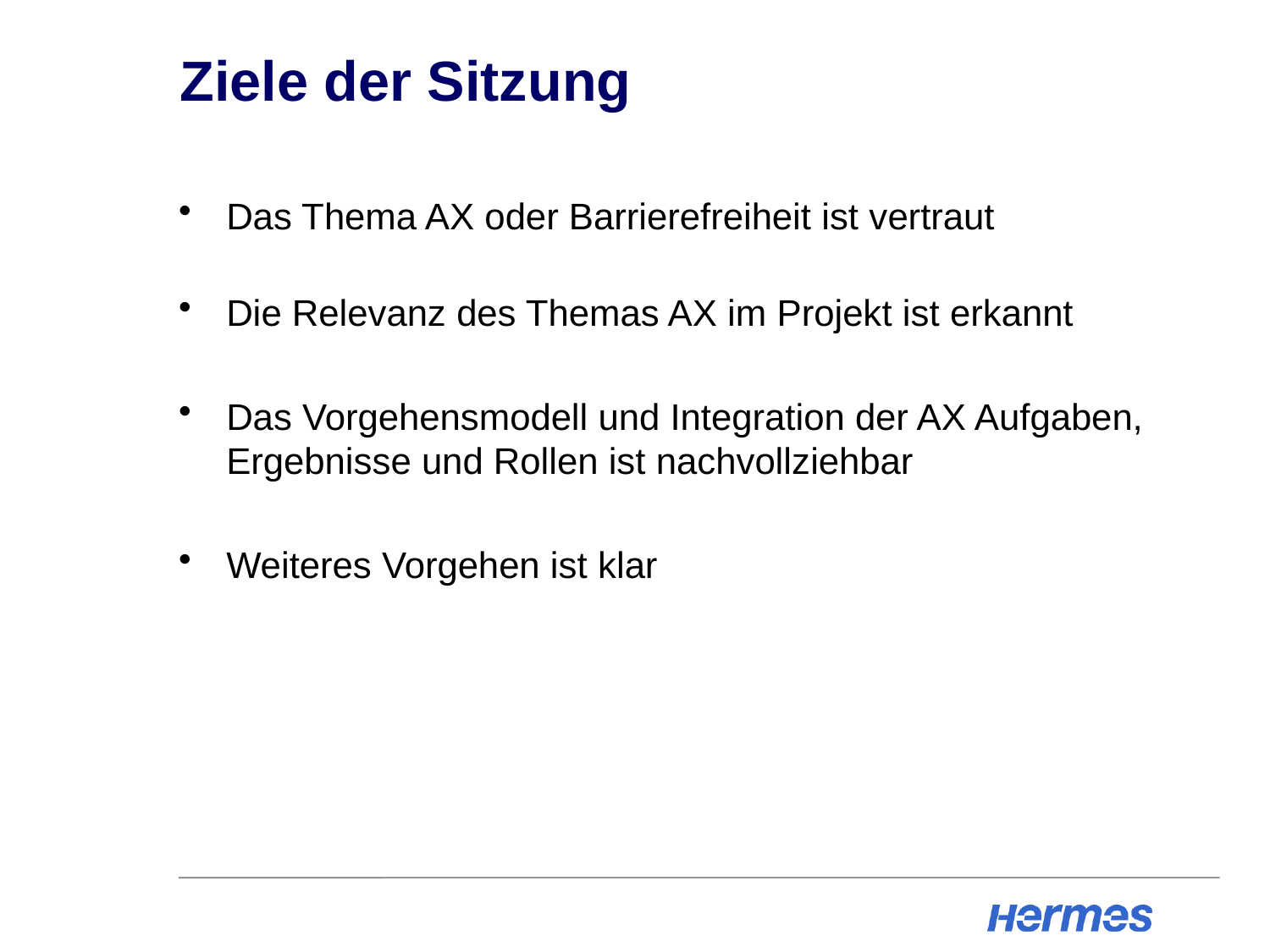

# Ziele der Sitzung
Das Thema AX oder Barrierefreiheit ist vertraut
Die Relevanz des Themas AX im Projekt ist erkannt

Das Vorgehensmodell und Integration der AX Aufgaben, Ergebnisse und Rollen ist nachvollziehbar

Weiteres Vorgehen ist klar